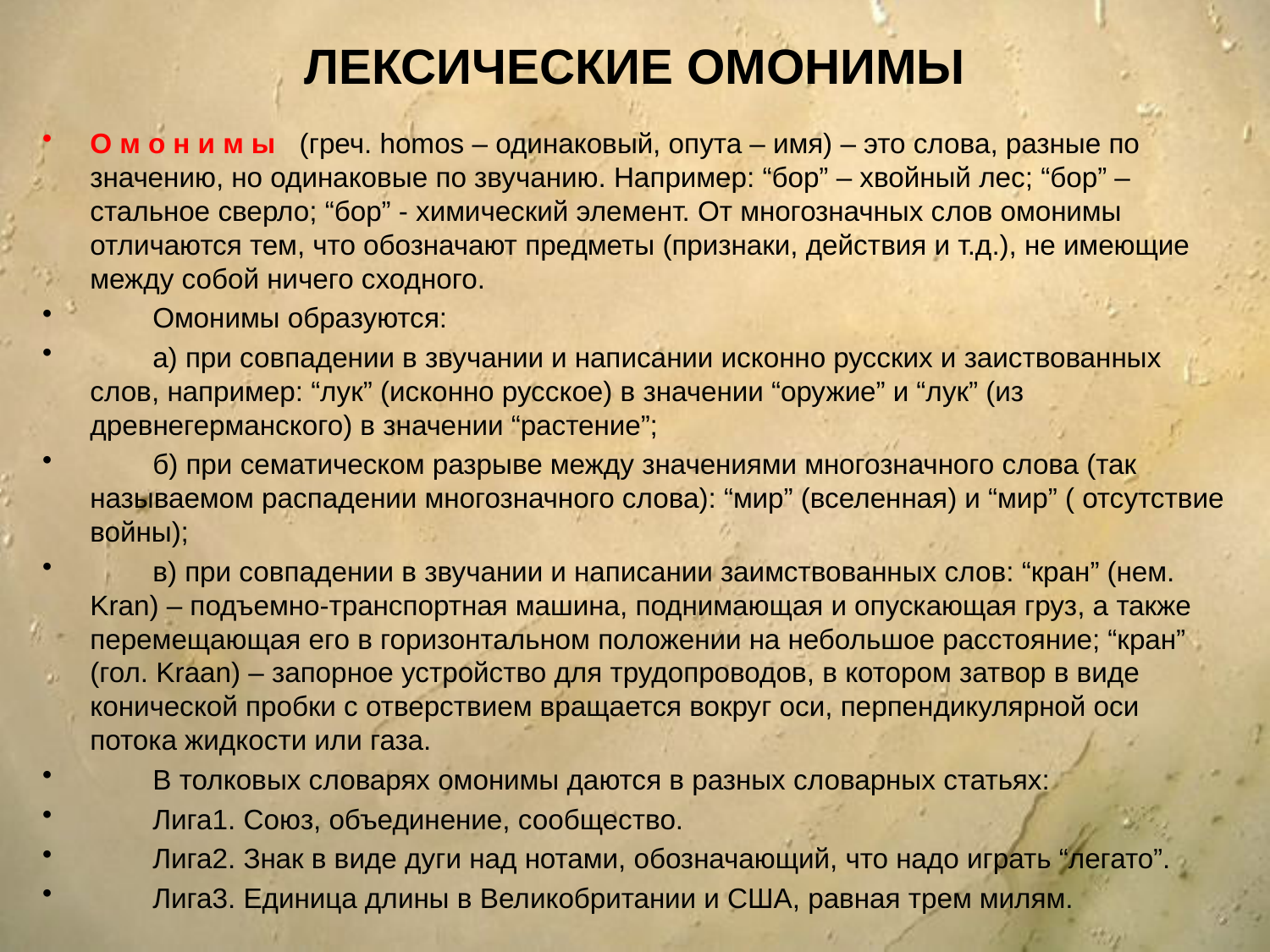

# ЛЕКСИЧЕСКИЕ ОМОНИМЫ
О м о н и м ы   (греч. homos – одинаковый, опута – имя) – это слова, разные по значению, но одинаковые по звучанию. Например: “бор” – хвойный лес; “бор” – стальное сверло; “бор” - химический элемент. От многозначных слов омонимы отличаются тем, что обозначают предметы (признаки, действия и т.д.), не имеющие между собой ничего сходного.
        Омонимы образуются:
        а) при совпадении в звучании и написании исконно русских и заиствованных слов, например: “лук” (исконно русское) в значении “оружие” и “лук” (из древнегерманского) в значении “растение”;
        б) при сематическом разрыве между значениями многозначного слова (так называемом распадении многозначного слова): “мир” (вселенная) и “мир” ( отсутствие войны);
        в) при совпадении в звучании и написании заимствованных слов: “кран” (нем. Kran) – подъемно-транспортная машина, поднимающая и опускающая груз, а также перемещающая его в горизонтальном положении на небольшое расстояние; “кран” (гол. Kraan) – запорное устройство для трудопроводов, в котором затвор в виде конической пробки с отверствием вращается вокруг оси, перпендикулярной оси потока жидкости или газа.
        В толковых словарях омонимы даются в разных словарных статьях:
        Лига1. Союз, объединение, сообщество.
        Лига2. Знак в виде дуги над нотами, обозначающий, что надо играть “легато”.
        Лига3. Единица длины в Великобритании и США, равная трем милям.